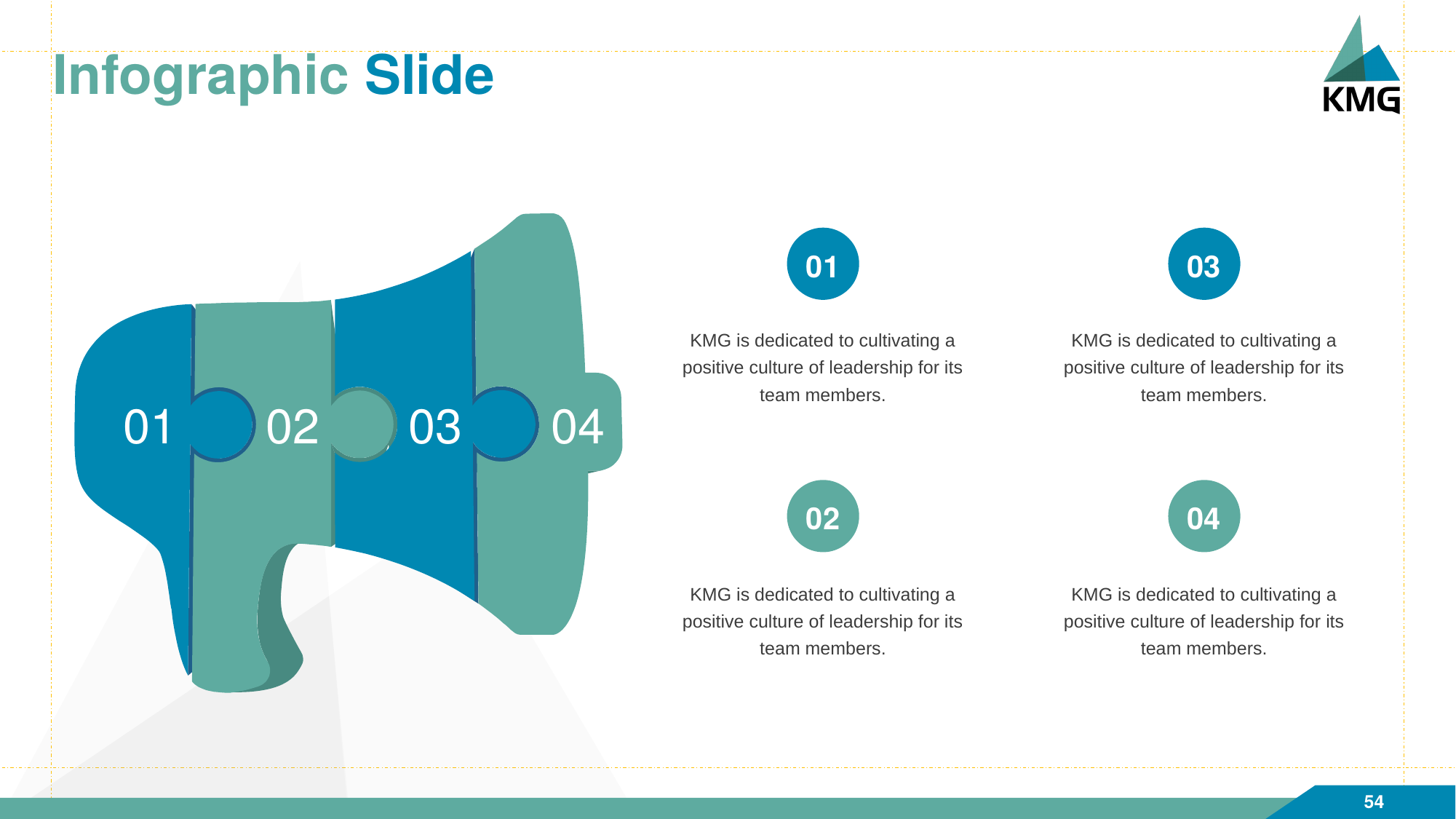

# Infographic Slide

01

03
KMG is dedicated to cultivating a positive culture of leadership for its team members.
KMG is dedicated to cultivating a positive culture of leadership for its team members.
01
02
03
04

02

04
KMG is dedicated to cultivating a positive culture of leadership for its team members.
KMG is dedicated to cultivating a positive culture of leadership for its team members.